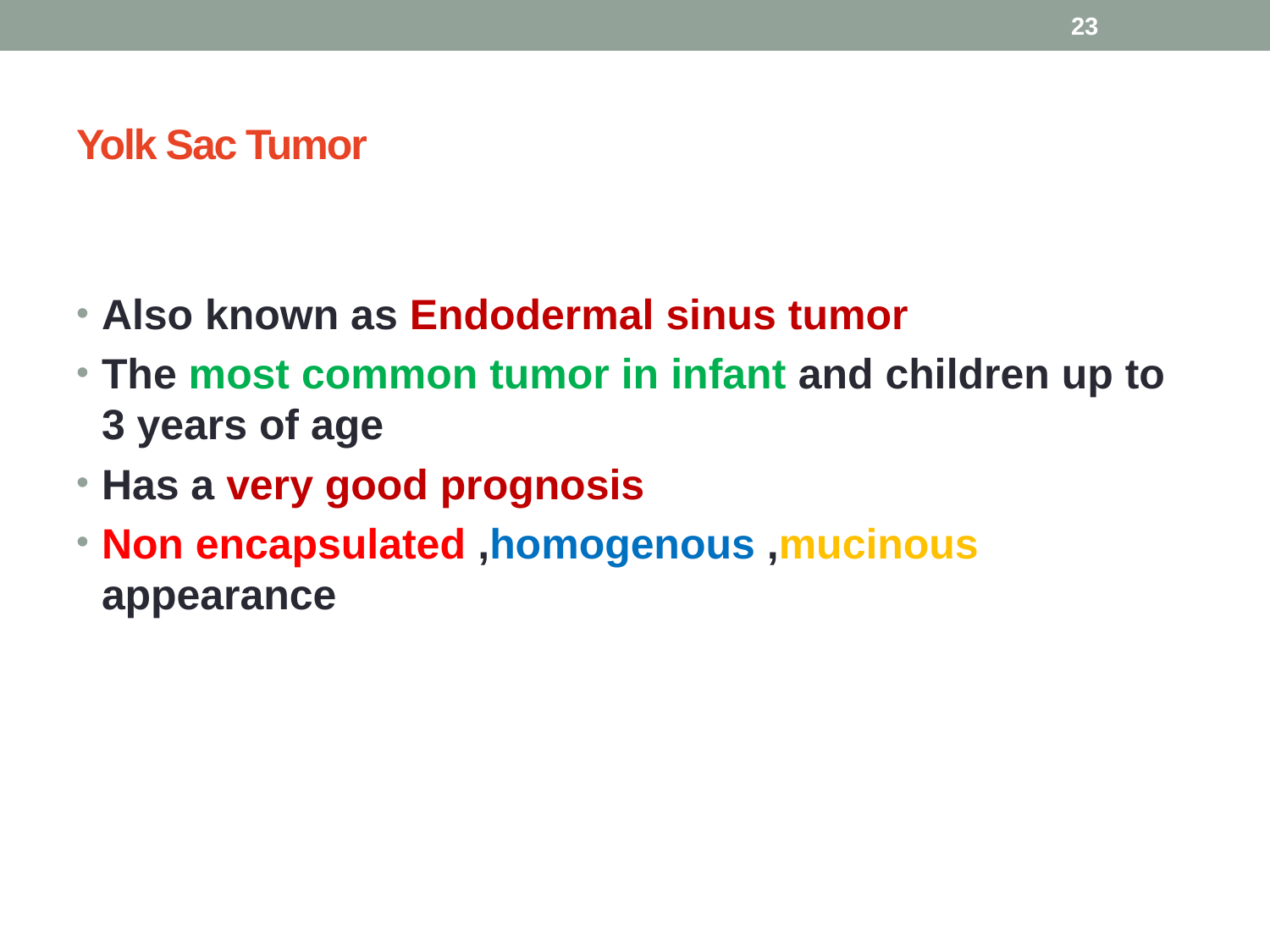

23
# Yolk Sac Tumor

Also known as Endodermal sinus tumor
The most common tumor in infant and children up to 3 years of age
Has a very good prognosis
Non encapsulated ,homogenous ,mucinous appearance